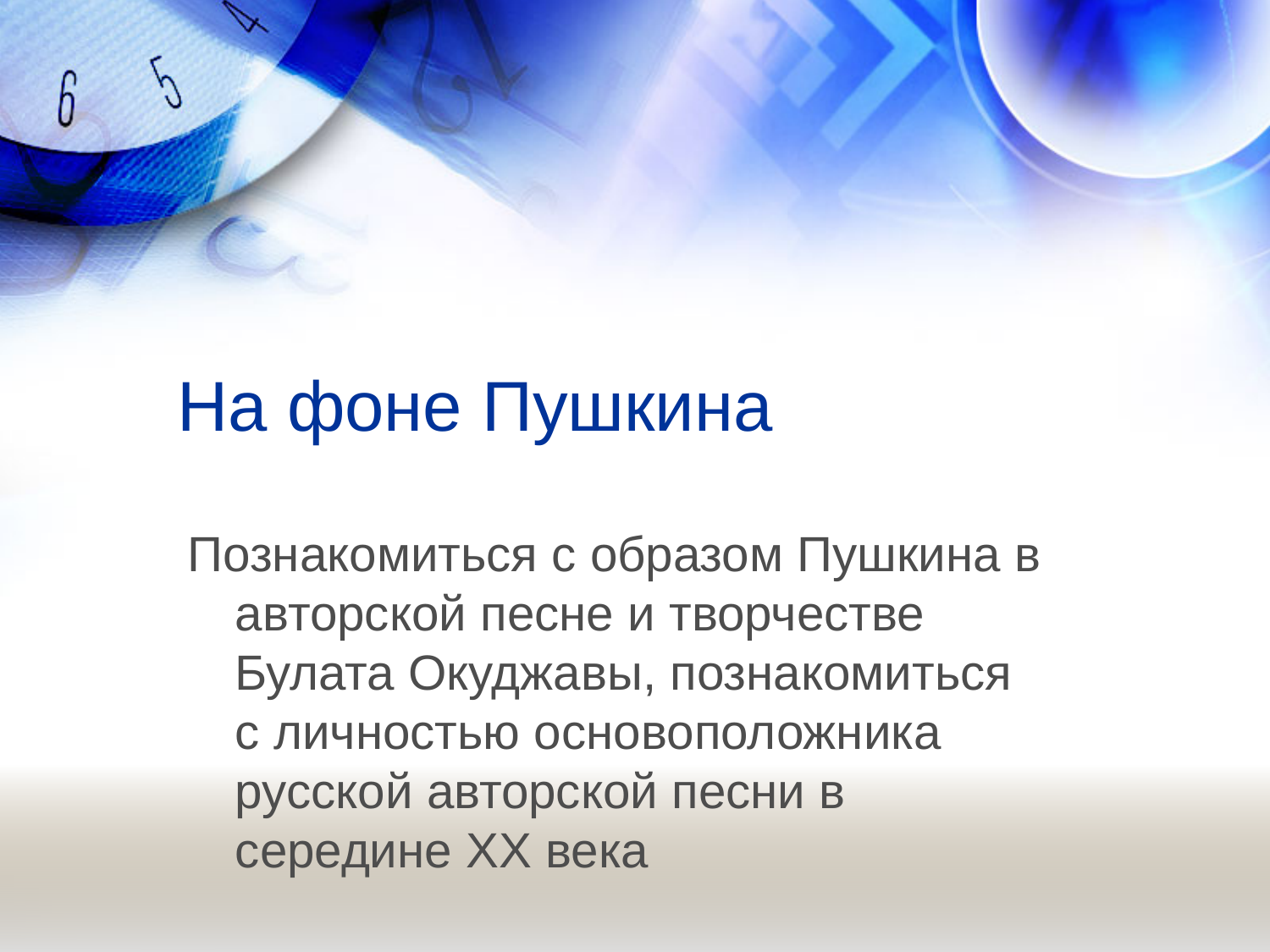

На фоне Пушкина
Познакомиться с образом Пушкина в авторской песне и творчестве Булата Окуджавы, познакомиться с личностью основоположника русской авторской песни в середине XX века